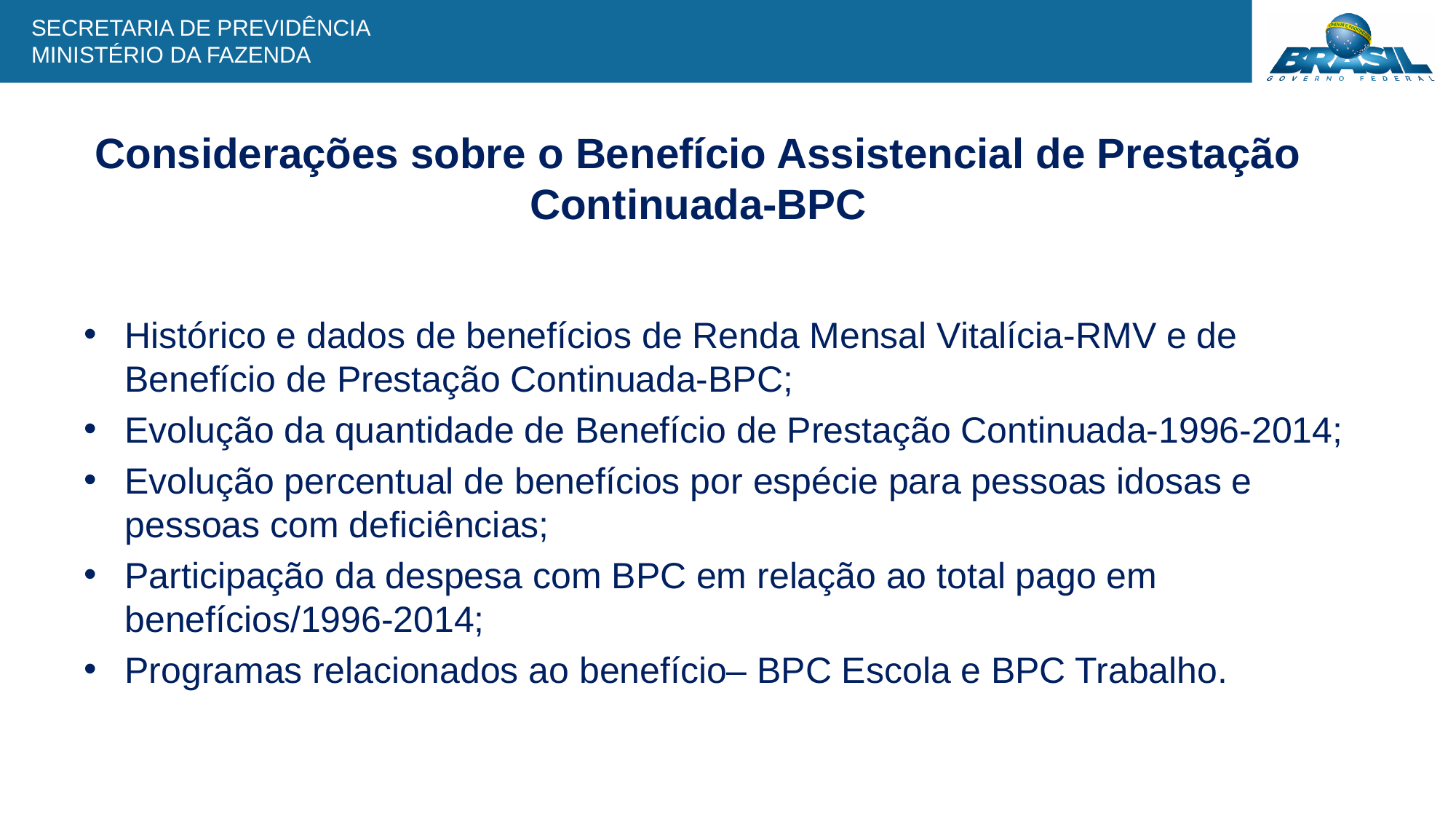

# Considerações sobre o Benefício Assistencial de Prestação Continuada-BPC
Histórico e dados de benefícios de Renda Mensal Vitalícia-RMV e de Benefício de Prestação Continuada-BPC;
Evolução da quantidade de Benefício de Prestação Continuada-1996-2014;
Evolução percentual de benefícios por espécie para pessoas idosas e pessoas com deficiências;
Participação da despesa com BPC em relação ao total pago em benefícios/1996-2014;
Programas relacionados ao benefício– BPC Escola e BPC Trabalho.